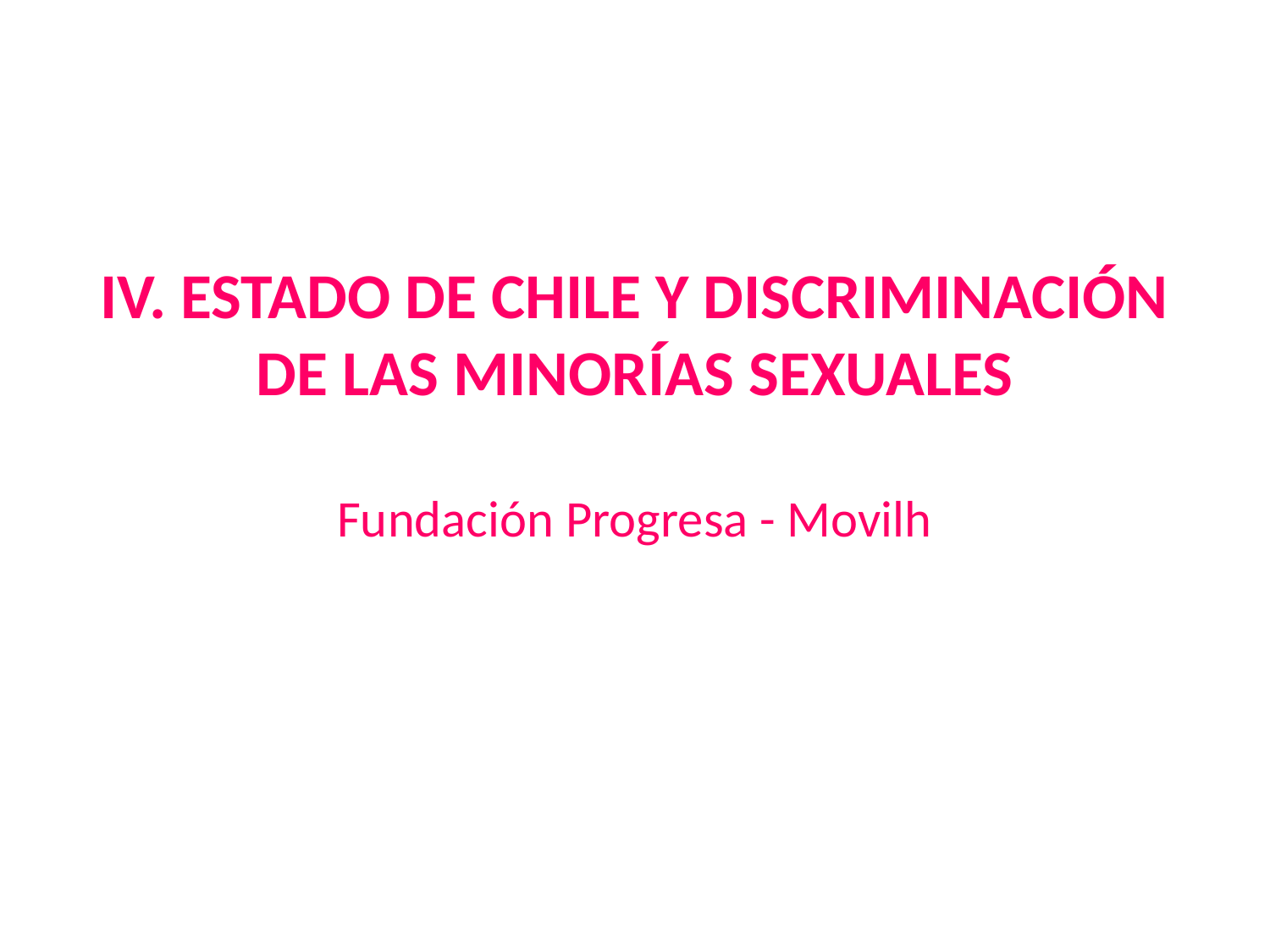

IV. ESTADO DE CHILE Y DISCRIMINACIÓN DE LAS MINORÍAS SEXUALES

Fundación Progresa - Movilh